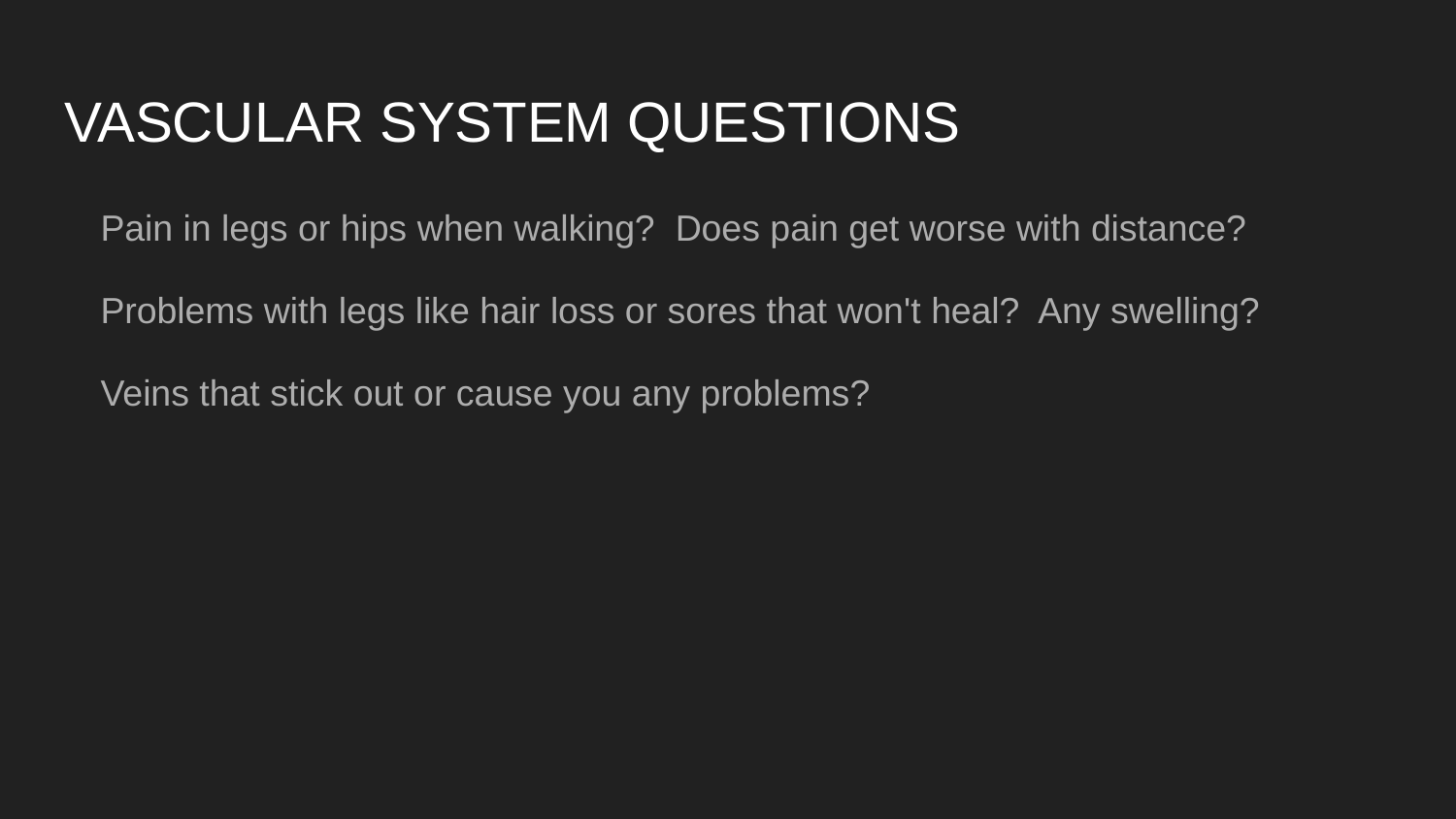

# VASCULAR SYSTEM QUESTIONS
Pain in legs or hips when walking?  Does pain get worse with distance?
Problems with legs like hair loss or sores that won't heal?  Any swelling?
Veins that stick out or cause you any problems?